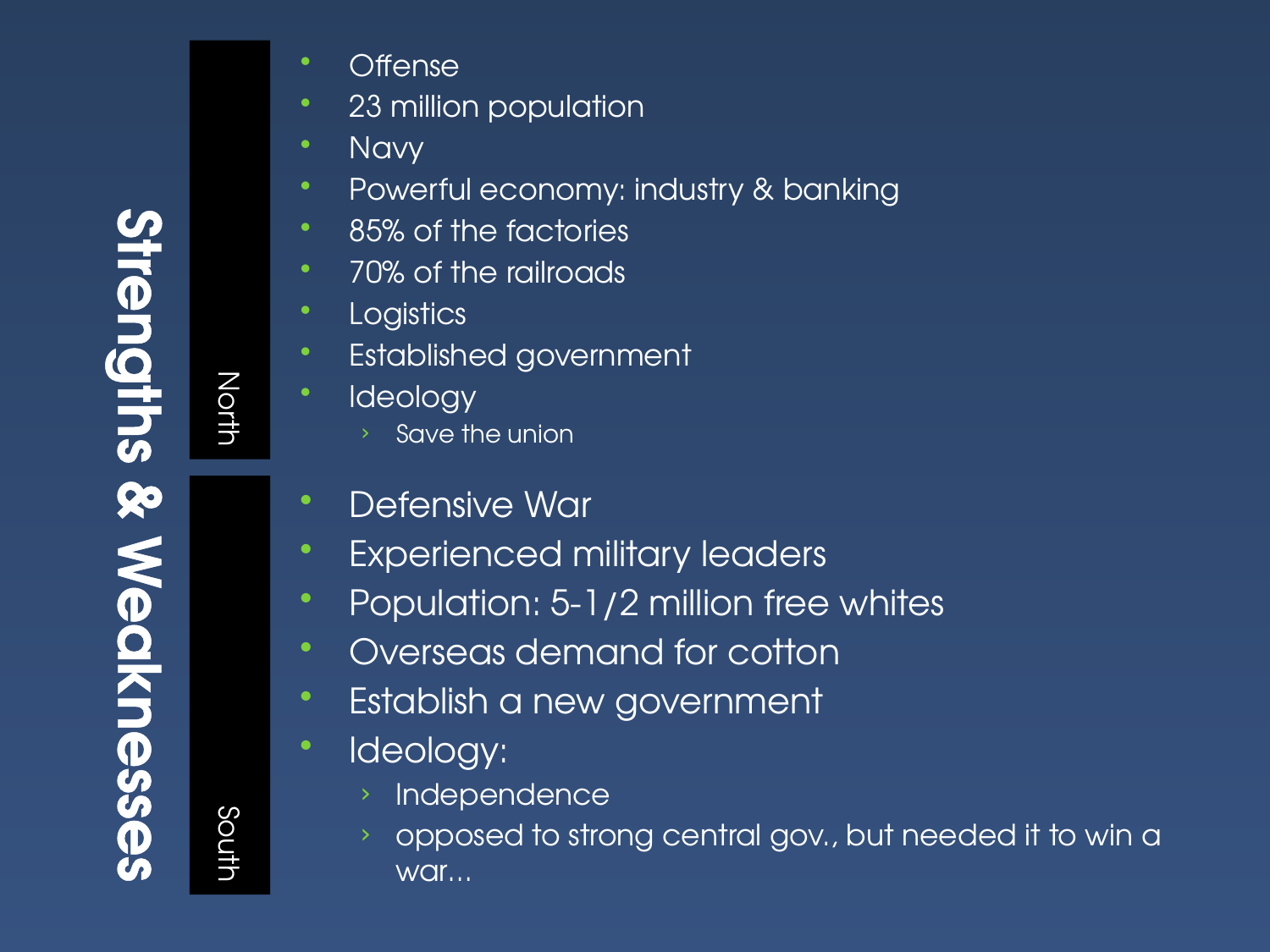

# Strengths & Weaknesses
North
Offense
23 million population
Navy
Powerful economy: industry & banking
85% of the factories
70% of the railroads
Logistics
Established government
Ideology
Save the union
South
Defensive War
Experienced military leaders
Population: 5-1/2 million free whites
Overseas demand for cotton
Establish a new government
Ideology:
Independence
opposed to strong central gov., but needed it to win a war…